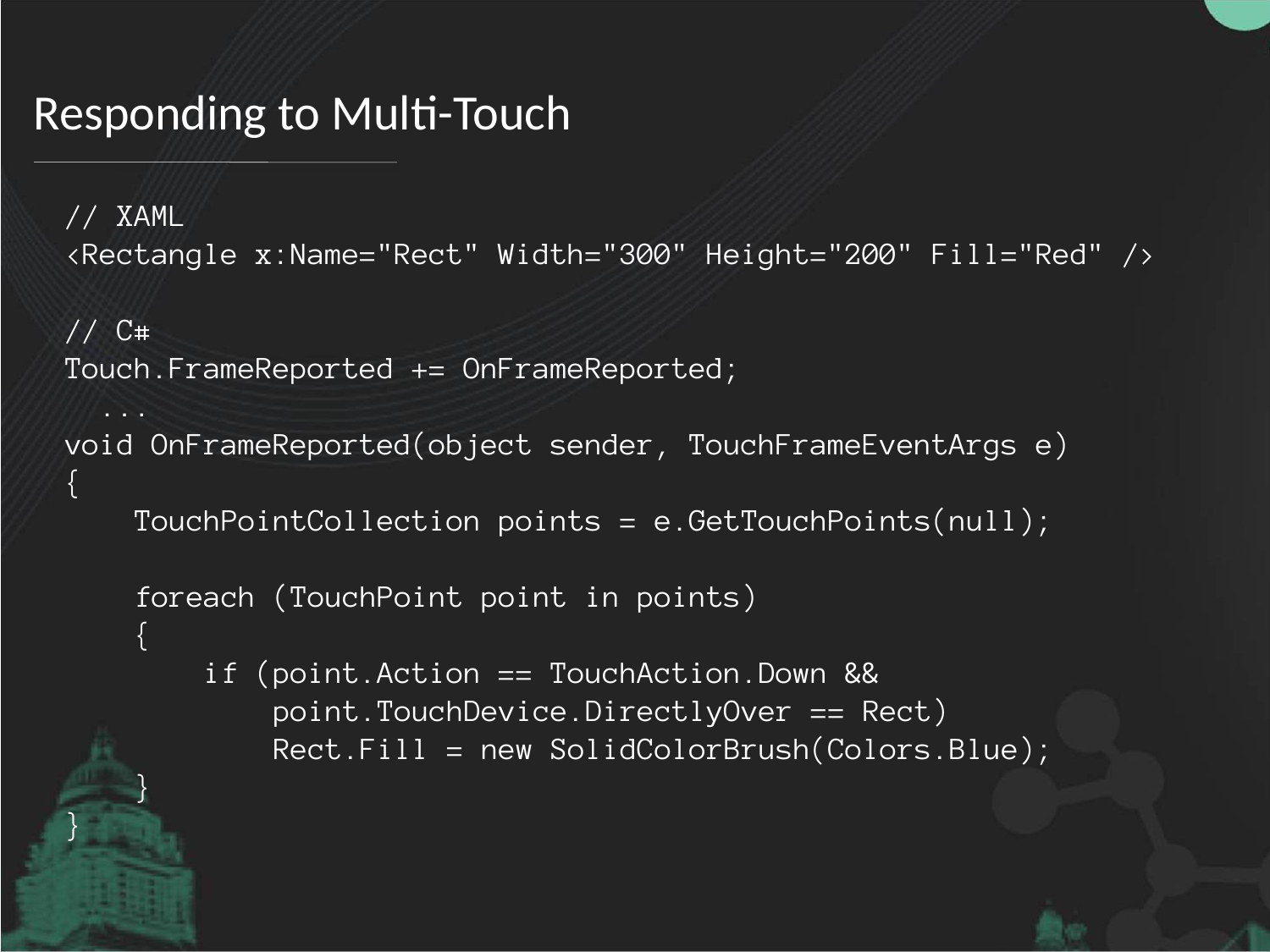

# Responding to Multi-Touch
// XAML
<Rectangle x:Name="Rect" Width="300" Height="200" Fill="Red" />

// C#
Touch.FrameReported += OnFrameReported;
  ...
void OnFrameReported(object sender, TouchFrameEventArgs e)
{
    TouchPointCollection points = e.GetTouchPoints(null);

    foreach (TouchPoint point in points)
    {
        if (point.Action == TouchAction.Down &&
            point.TouchDevice.DirectlyOver == Rect)
            Rect.Fill = new SolidColorBrush(Colors.Blue);
    }
}